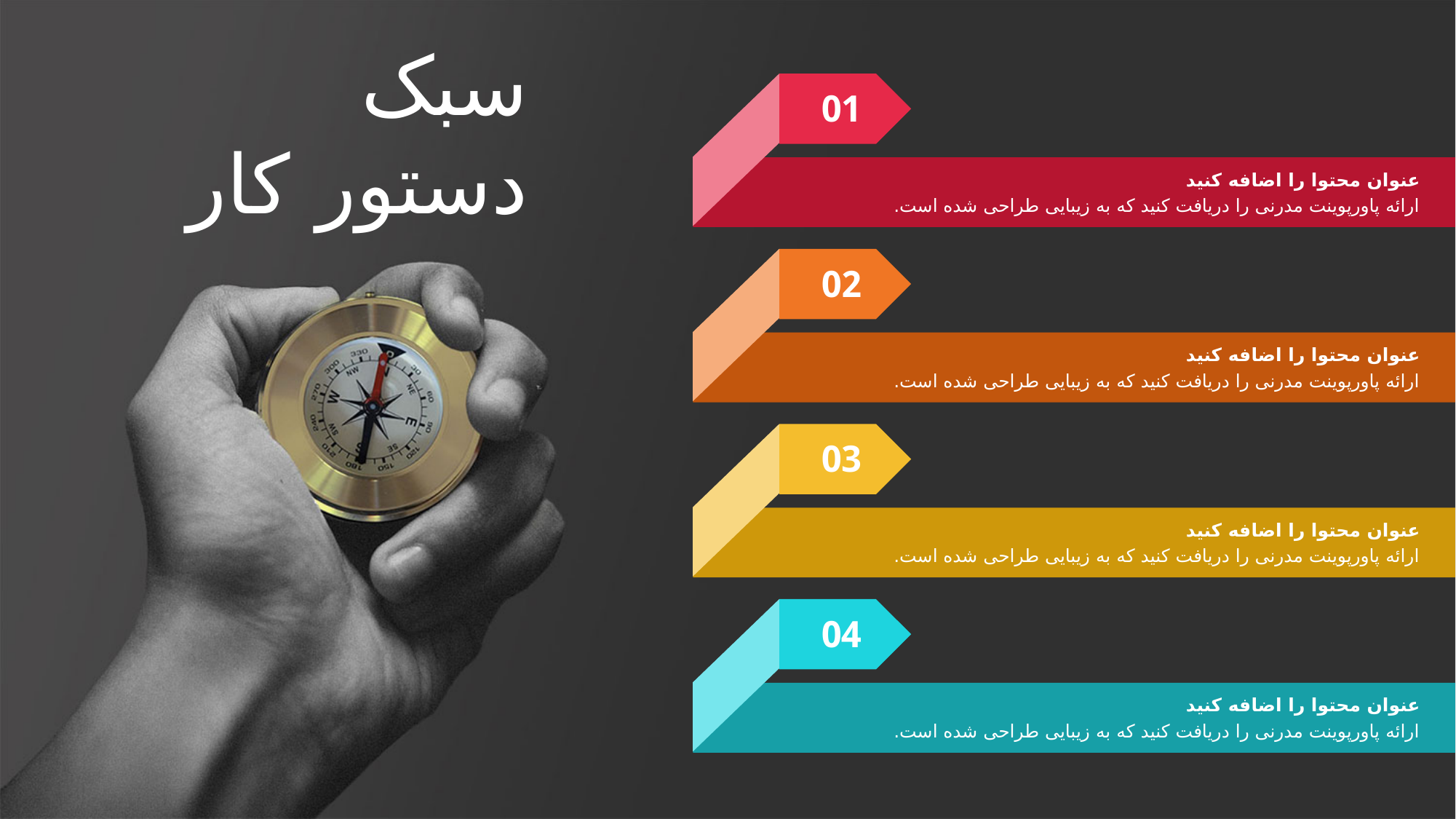

سبک
دستور کار

01

عنوان محتوا را اضافه کنید
ارائه پاورپوینت مدرنی را دریافت کنید که به زیبایی طراحی شده است.

02

عنوان محتوا را اضافه کنید
ارائه پاورپوینت مدرنی را دریافت کنید که به زیبایی طراحی شده است.

03

عنوان محتوا را اضافه کنید
ارائه پاورپوینت مدرنی را دریافت کنید که به زیبایی طراحی شده است.

04

عنوان محتوا را اضافه کنید
ارائه پاورپوینت مدرنی را دریافت کنید که به زیبایی طراحی شده است.